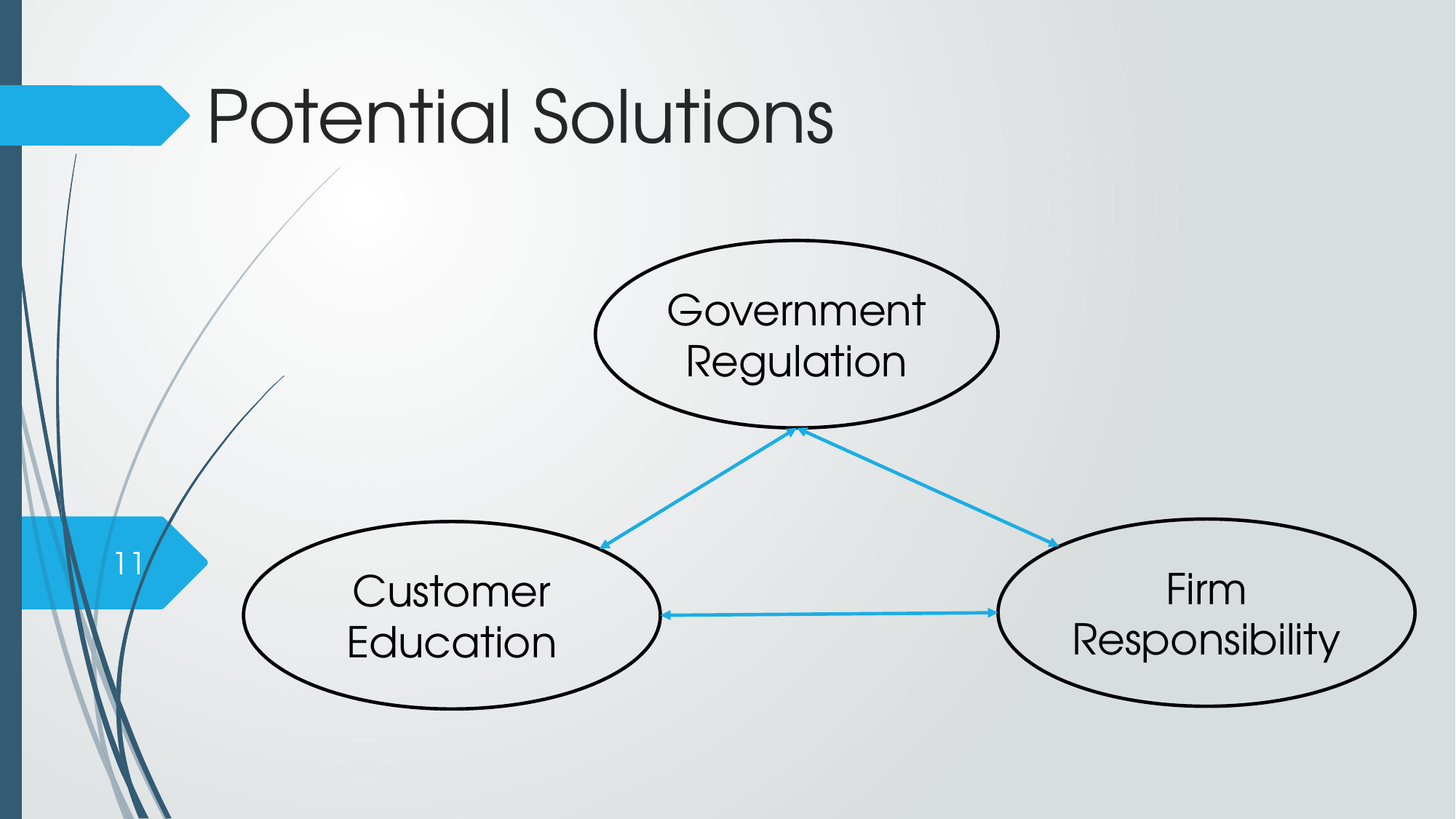

# Potential Solutions

Government
Regulation
Firm
Responsibility
Customer
Education
11